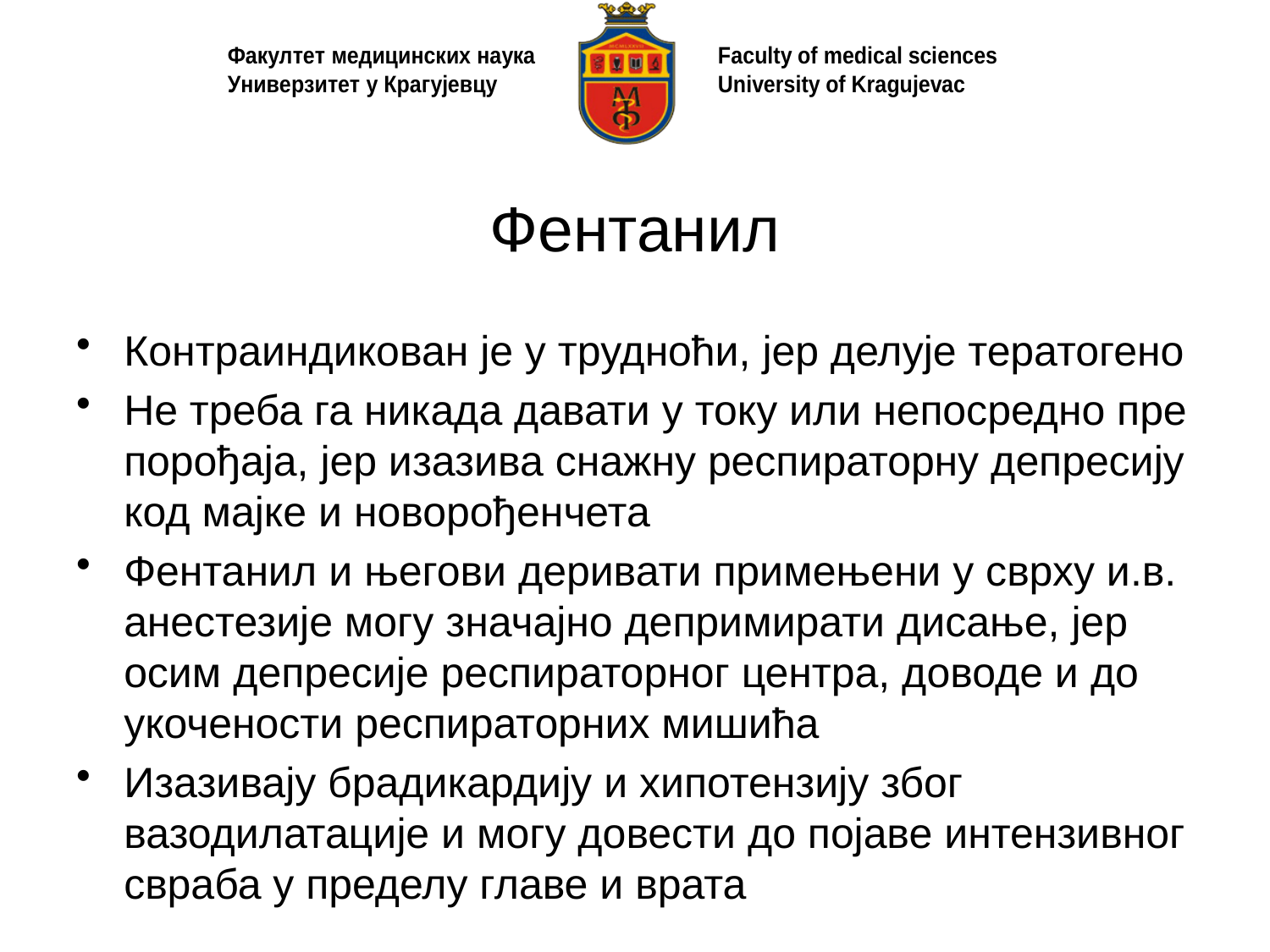

# Фентанил
Контраиндикован је у трудноћи, јер делује тератогено
Не треба га никада давати у току или непосредно пре порођаја, јер изазива снажну респираторну депресију код мајке и новорођенчета
Фентанил и његови деривати примењени у сврху и.в. анестезије могу значајно депримирати дисање, јер осим депресије респираторног центра, доводе и до укочености респираторних мишића
Изазивају брадикардију и хипотензију због вазодилатације и могу довести до појаве интензивног свраба у пределу главе и врата